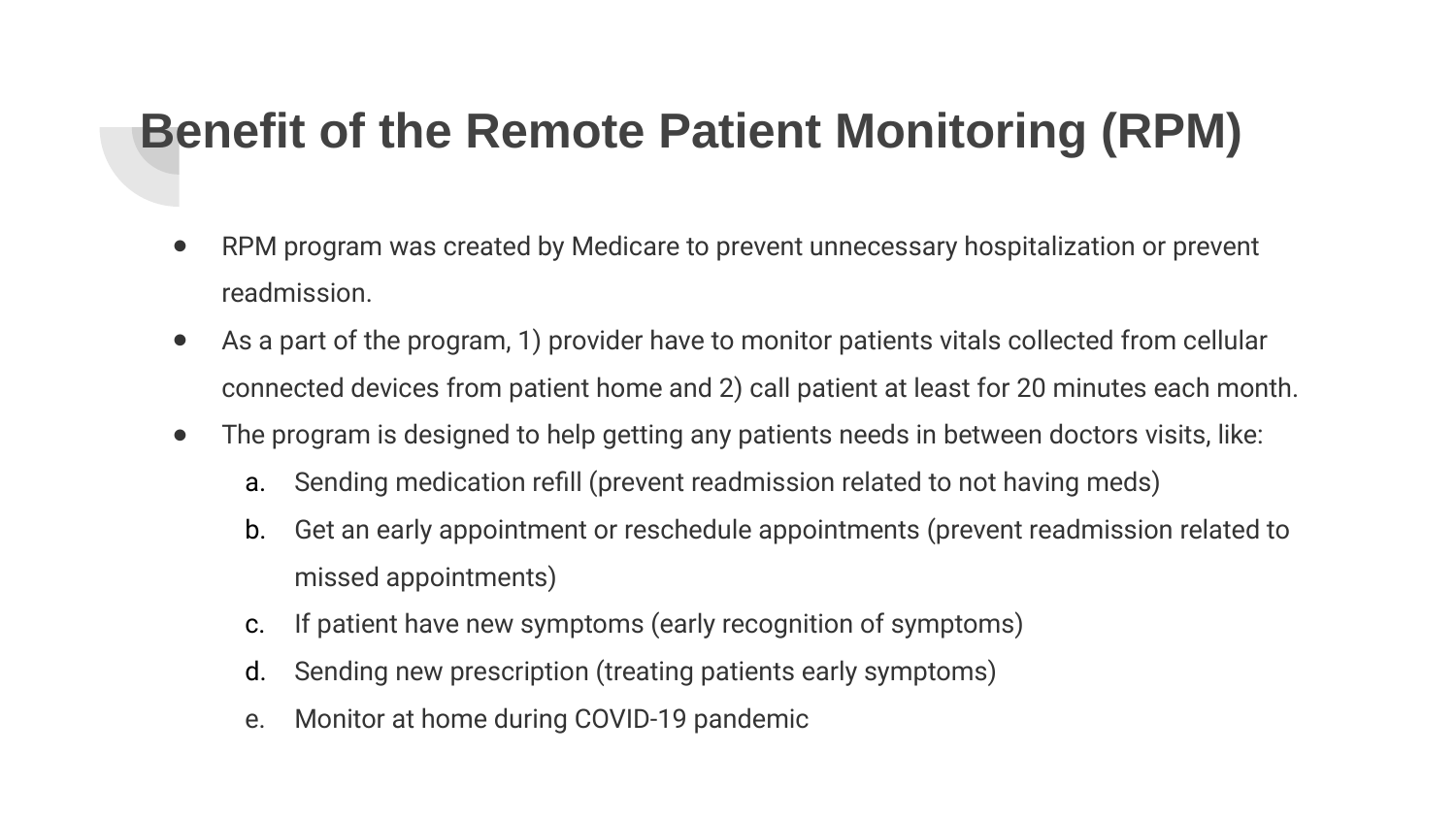

# Benefit of the Remote Patient Monitoring (RPM)
RPM program was created by Medicare to prevent unnecessary hospitalization or prevent readmission.
As a part of the program, 1) provider have to monitor patients vitals collected from cellular connected devices from patient home and 2) call patient at least for 20 minutes each month.
The program is designed to help getting any patients needs in between doctors visits, like:
Sending medication refill (prevent readmission related to not having meds)
Get an early appointment or reschedule appointments (prevent readmission related to missed appointments)
If patient have new symptoms (early recognition of symptoms)
Sending new prescription (treating patients early symptoms)
Monitor at home during COVID-19 pandemic